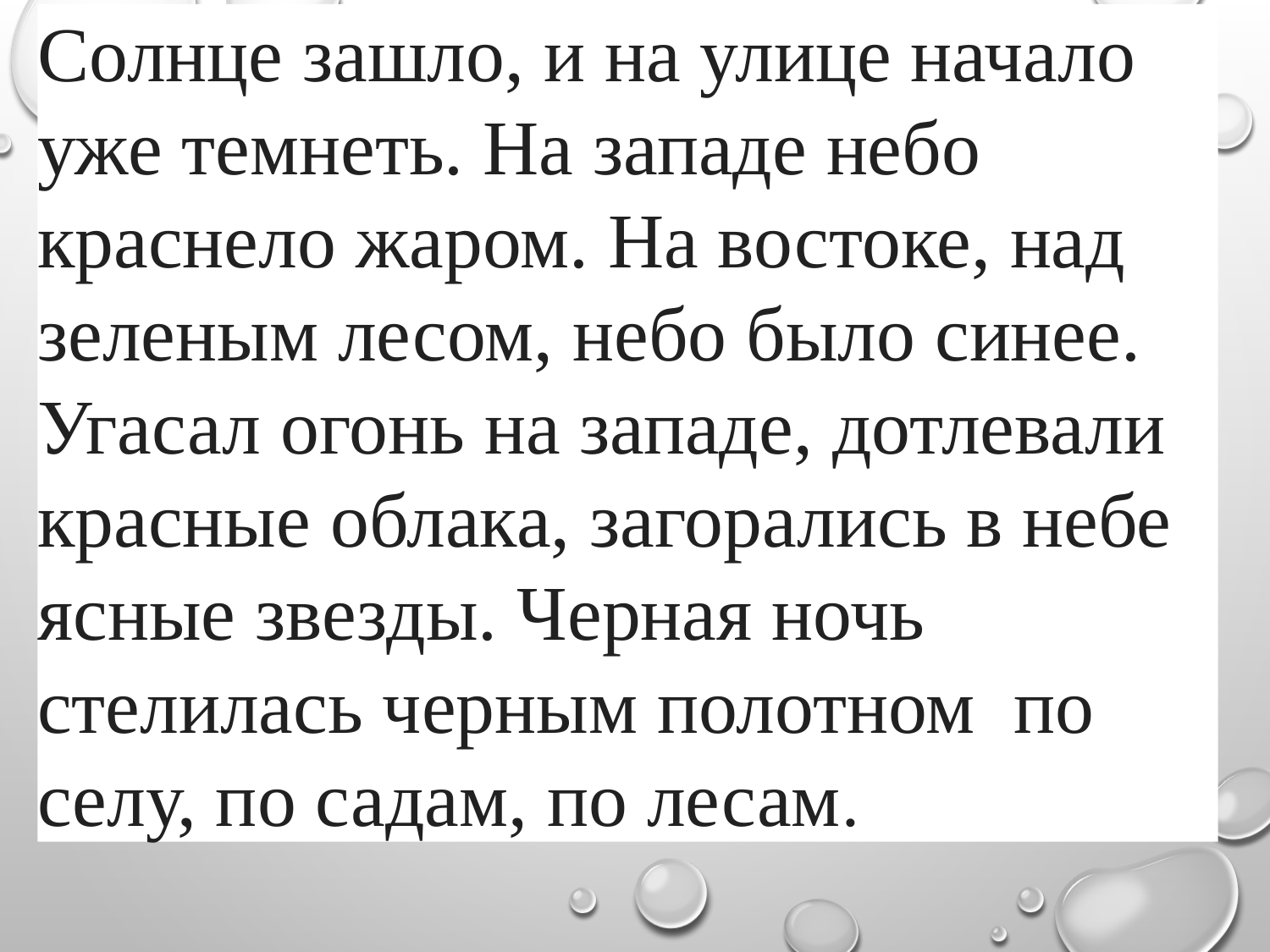

Cолнце зашло, и на улице начало уже темнеть. На западе небо краснело жаром. На востоке, над зеленым лесом, небо было синее. Угасал огонь на западе, дотлевали красные облака, загорались в небе ясные звезды. Черная ночь стелилась черным полотном  по селу, по садам, по лесам.